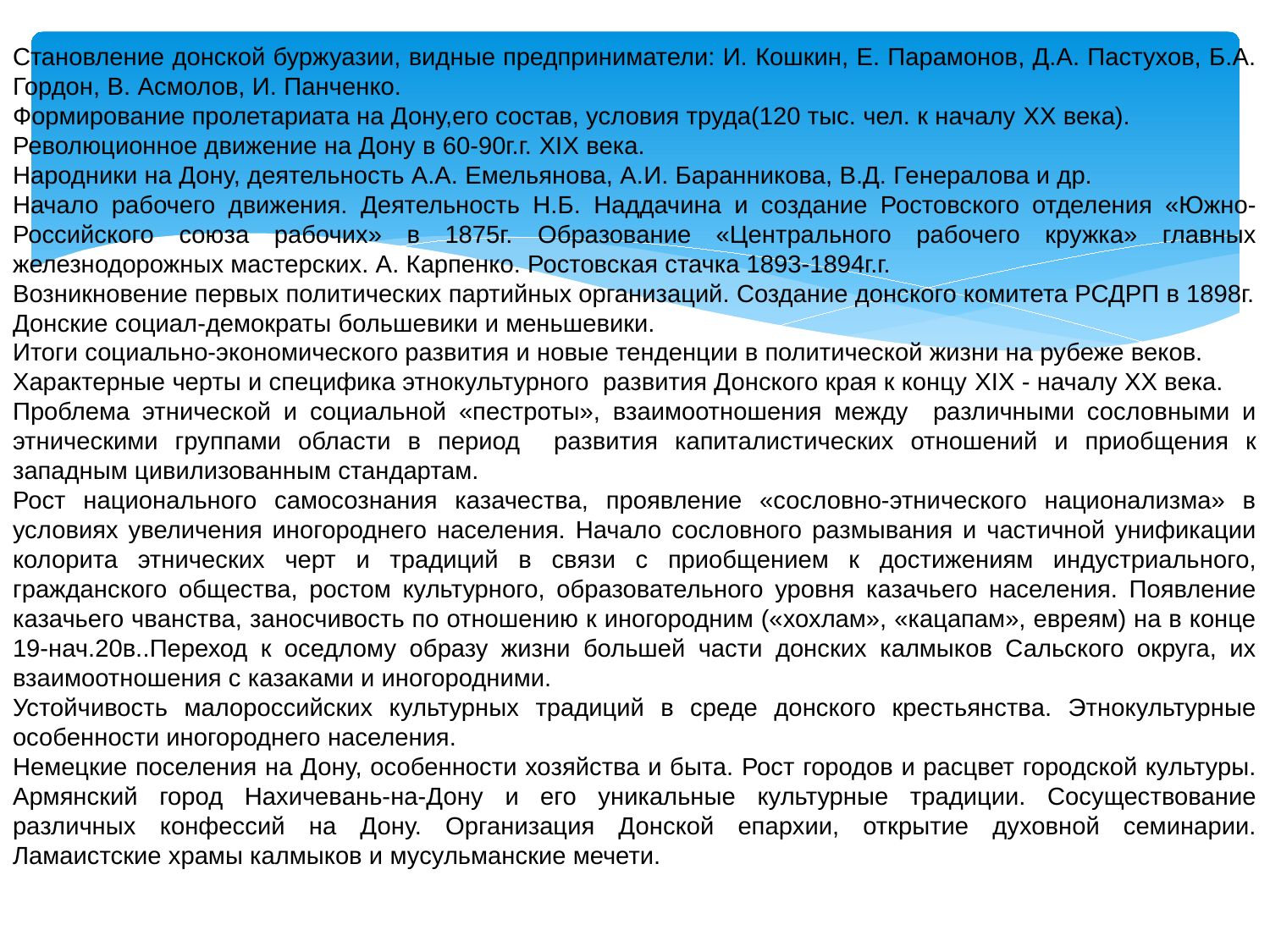

Становление донской буржуазии, видные предприниматели: И. Кошкин, Е. Парамонов, Д.А. Пастухов, Б.А. Гордон, В. Асмолов, И. Панченко.
Формирование пролетариата на Дону,его состав, условия труда(120 тыс. чел. к началу XX века).
Революционное движение на Дону в 60-90г.г. XIX века.
Народники на Дону, деятельность А.А. Емельянова, А.И. Баранникова, В.Д. Генералова и др.
Начало рабочего движения. Деятельность Н.Б. Наддачина и создание Ростовского отделения «Южно-Российского союза рабочих» в 1875г. Образование «Центрального рабочего кружка» главных железнодорожных мастерских. А. Карпенко. Ростовская стачка 1893-1894г.г.
Возникновение первых политических партийных организаций. Создание донского комитета РСДРП в 1898г.
Донские социал-демократы большевики и меньшевики.
Итоги социально-экономического развития и новые тенденции в политической жизни на рубеже веков.
Характерные черты и специфика этнокультурного  развития Донского края к концу XIX - началу XX века.
Проблема этнической и социальной «пестроты», взаимоотношения между  различными сословными и этническими группами области в период  развития капиталистических отношений и приобщения к западным цивилизованным стандартам.
Рост национального самосознания казачества, проявление «сословно-этнического национализма» в условиях увеличения иногороднего населения. Начало сословного размывания и частичной унификации колорита этнических черт и традиций в связи с приобщением к достижениям индустриального, гражданского общества, ростом культурного, образовательного уровня казачьего населения. Появление казачьего чванства, заносчивость по отношению к иногородним («хохлам», «кацапам», евреям) на в конце 19-нач.20в..Переход к оседлому образу жизни большей части донских калмыков Сальского округа, их взаимоотношения с казаками и иногородними.
Устойчивость малороссийских культурных традиций в среде донского крестьянства. Этнокультурные особенности иногороднего населения.
Немецкие поселения на Дону, особенности хозяйства и быта. Рост городов и расцвет городской культуры. Армянский город Нахичевань-на-Дону и его уникальные культурные традиции. Сосуществование различных конфессий на Дону. Организация Донской епархии, открытие духовной семинарии. Ламаистские храмы калмыков и мусульманские мечети.